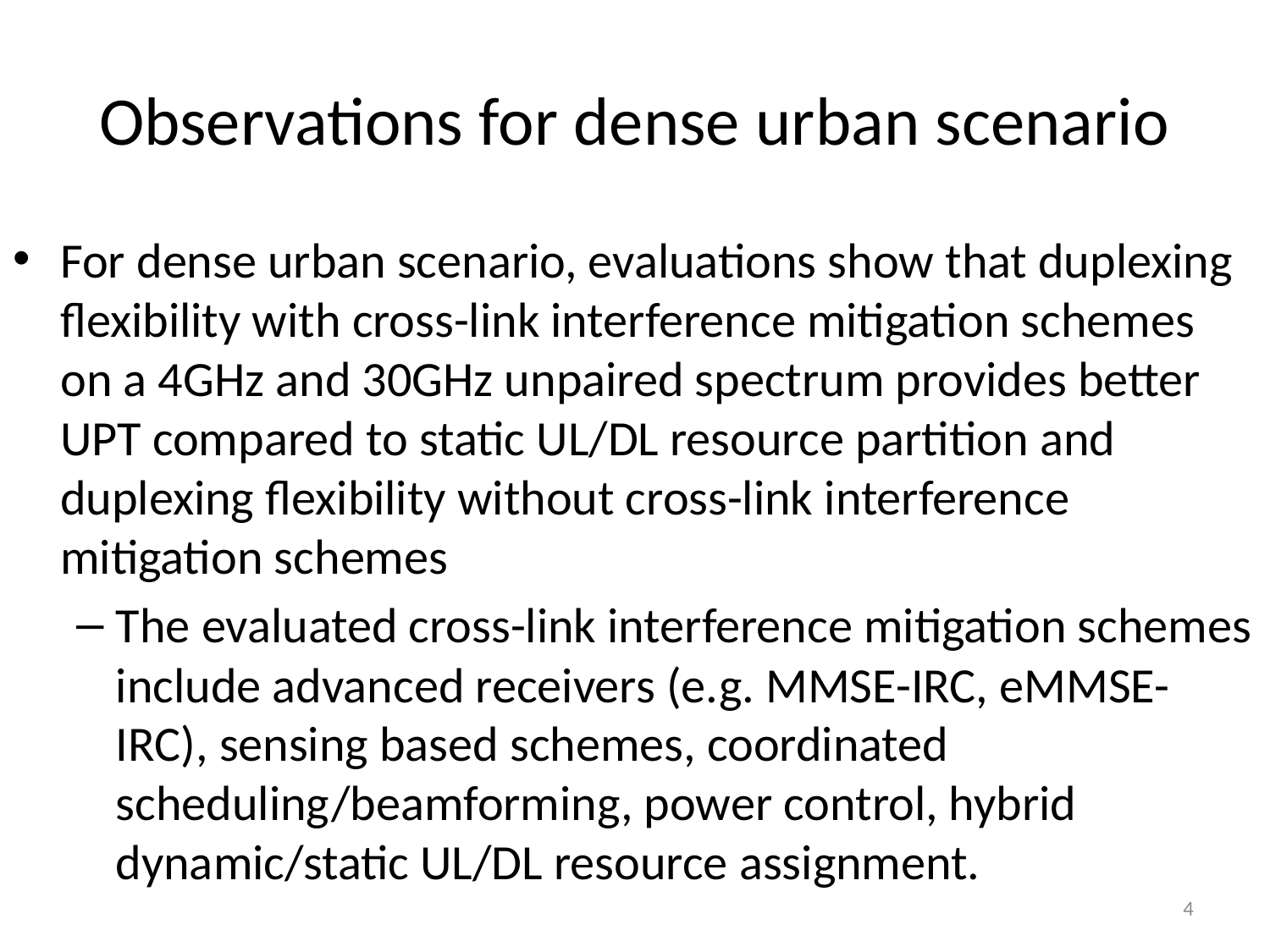

# Observations for dense urban scenario
For dense urban scenario, evaluations show that duplexing flexibility with cross-link interference mitigation schemes on a 4GHz and 30GHz unpaired spectrum provides better UPT compared to static UL/DL resource partition and duplexing flexibility without cross-link interference mitigation schemes
The evaluated cross-link interference mitigation schemes include advanced receivers (e.g. MMSE-IRC, eMMSE-IRC), sensing based schemes, coordinated scheduling/beamforming, power control, hybrid dynamic/static UL/DL resource assignment.
4